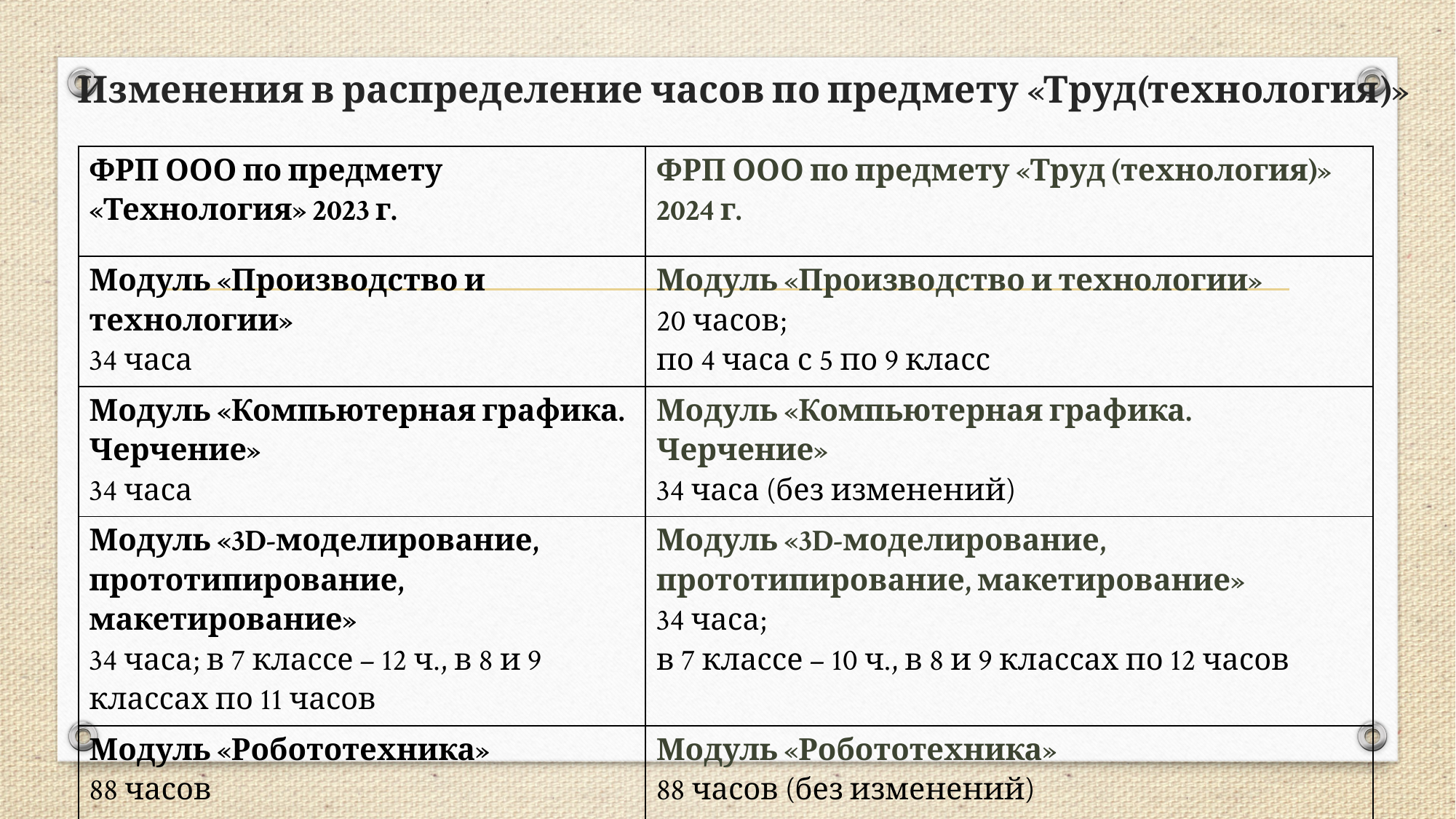

# Изменения в распределение часов по предмету «Труд(технология)»
| ФРП ООО по предмету «Технология» 2023 г. | ФРП ООО по предмету «Труд (технология)» 2024 г. |
| --- | --- |
| Модуль «Производство и технологии» 34 часа | Модуль «Производство и технологии» 20 часов; по 4 часа с 5 по 9 класс |
| Модуль «Компьютерная графика. Черчение» 34 часа | Модуль «Компьютерная графика. Черчение» 34 часа (без изменений) |
| Модуль «3D-моделирование, прототипирование, макетирование» 34 часа; в 7 классе – 12 ч., в 8 и 9 классах по 11 часов | Модуль «3D-моделирование, прототипирование, макетирование» 34 часа; в 7 классе – 10 ч., в 8 и 9 классах по 12 часов |
| Модуль «Робототехника» 88 часов | Модуль «Робототехника» 88 часов (без изменений) |